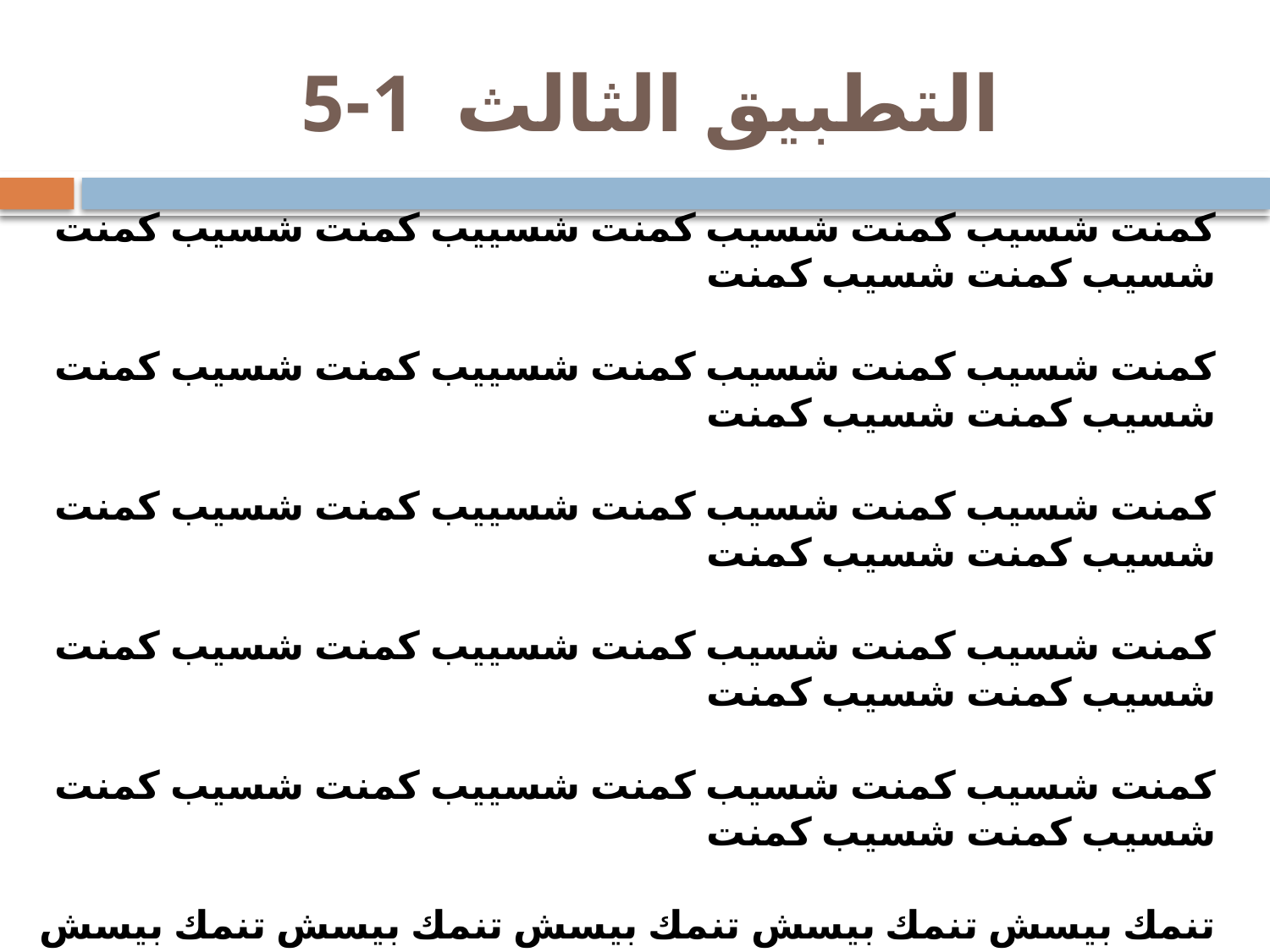

# التطبيق الثالث  1-5
كمنت شسيب كمنت شسيب كمنت شسييب كمنت شسيب كمنت شسيب كمنت شسيب كمنت
كمنت شسيب كمنت شسيب كمنت شسييب كمنت شسيب كمنت شسيب كمنت شسيب كمنت
كمنت شسيب كمنت شسيب كمنت شسييب كمنت شسيب كمنت شسيب كمنت شسيب كمنت
كمنت شسيب كمنت شسيب كمنت شسييب كمنت شسيب كمنت شسيب كمنت شسيب كمنت
كمنت شسيب كمنت شسيب كمنت شسييب كمنت شسيب كمنت شسيب كمنت شسيب كمنت
تنمك بيسش تنمك بيسش تنمك بيسش تنمك بيسش تنمك بيسش تنمك بيسش تنمك بيسش تنمك 
تنمك بيسش تنمك بيسش تنمك بيسش تنمك بيسش تنمك بيسش تنمك بيسش تنمك بيسش تنمك